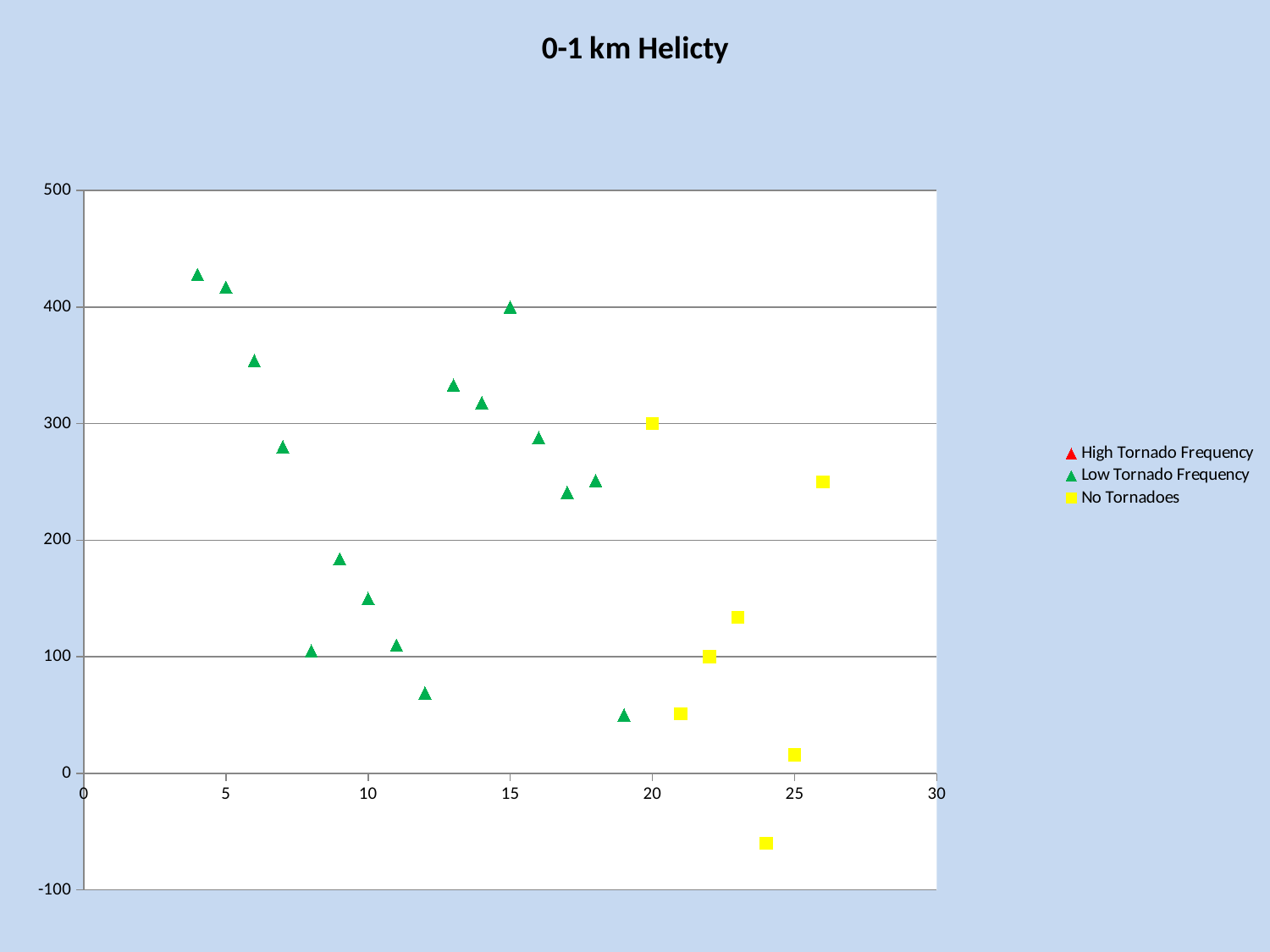

### Chart: 0-1 km Helicty

| Category |  |  |  |
|---|---|---|---|